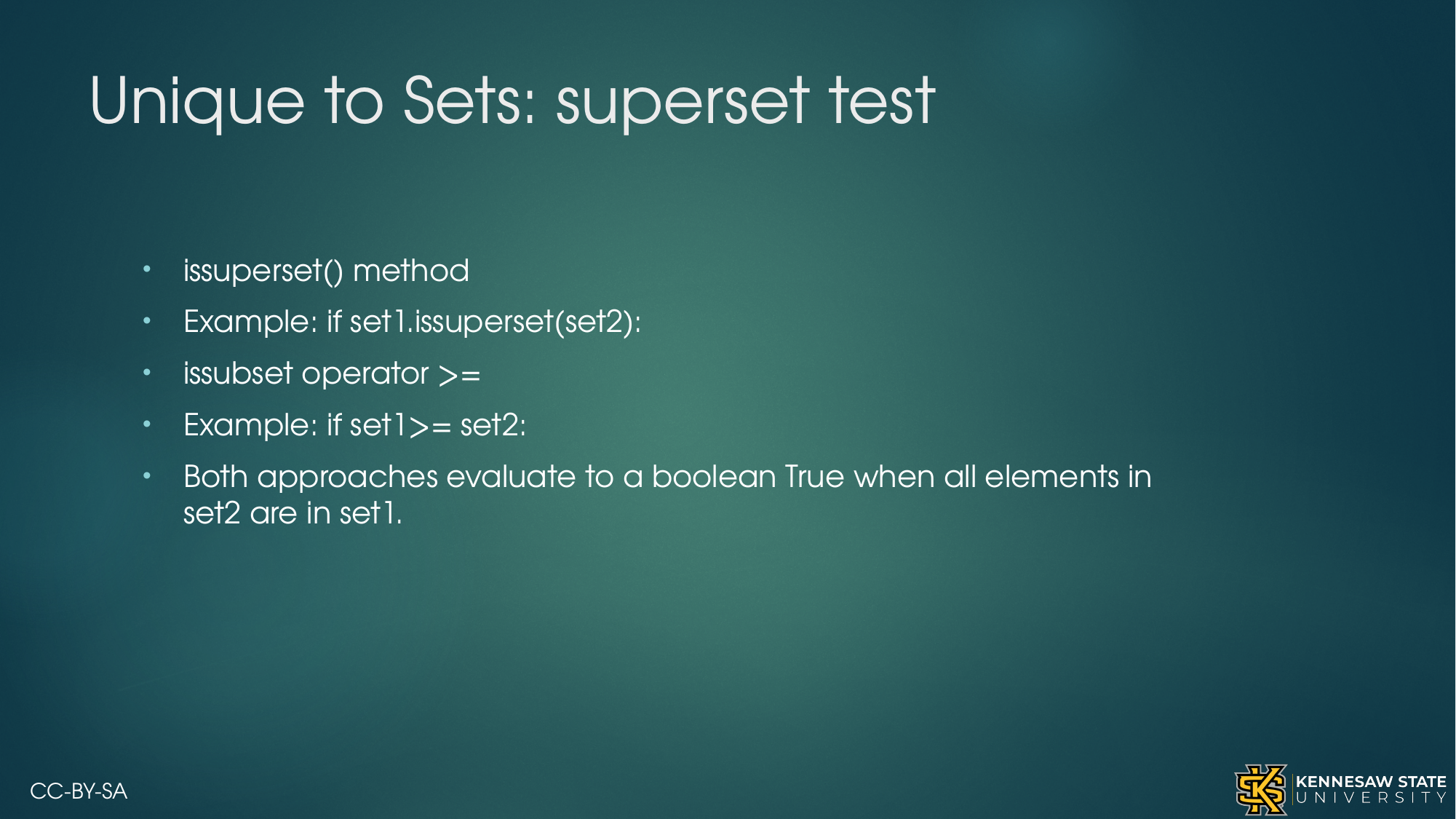

# Unique to Sets: superset test
issuperset() method
Example: if set1.issuperset(set2):
issubset operator >=
Example: if set1>= set2:
Both approaches evaluate to a boolean True when all elements in set2 are in set1.